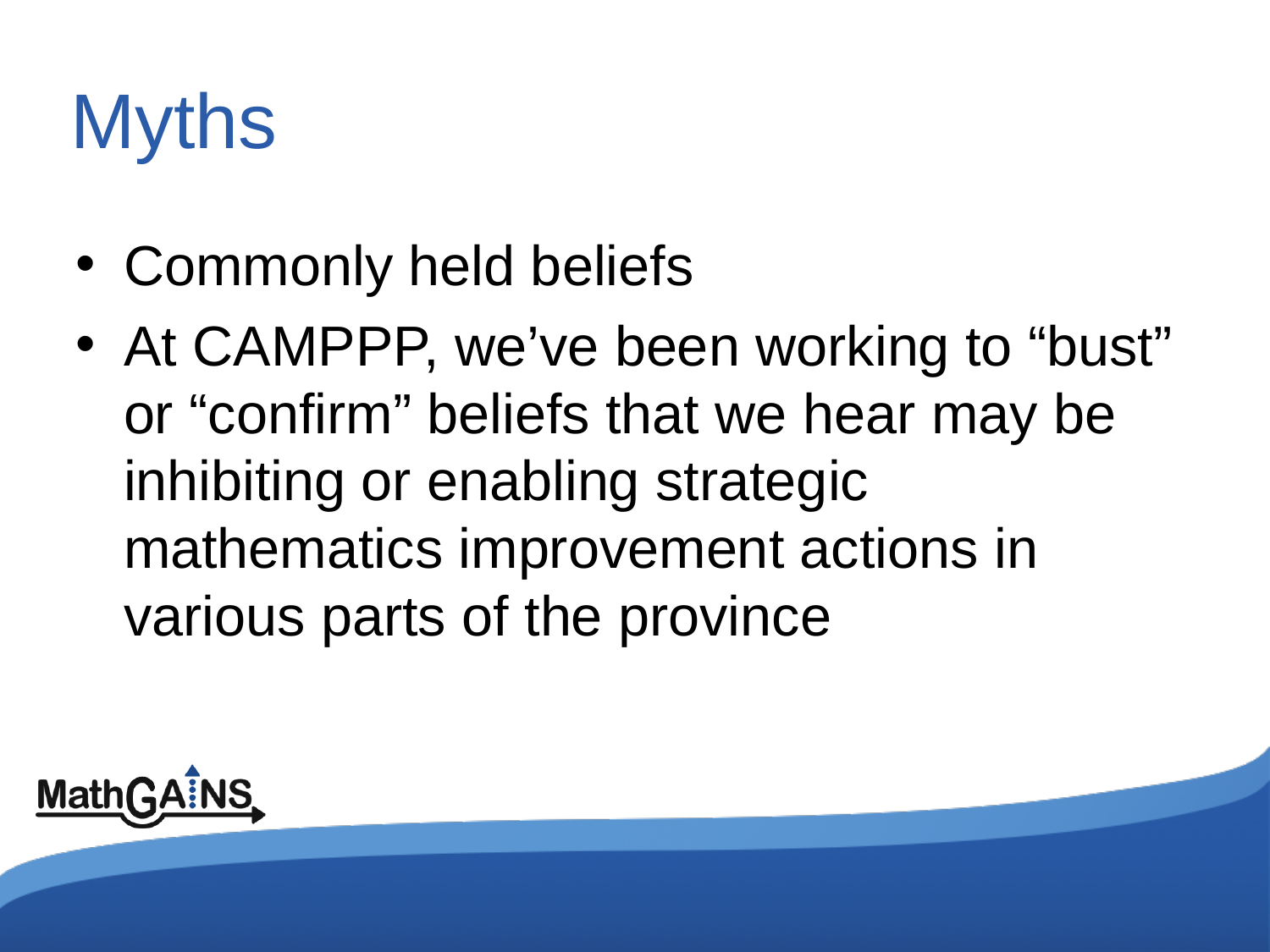

# Myths
Commonly held beliefs
At CAMPPP, we’ve been working to “bust” or “confirm” beliefs that we hear may be inhibiting or enabling strategic mathematics improvement actions in various parts of the province